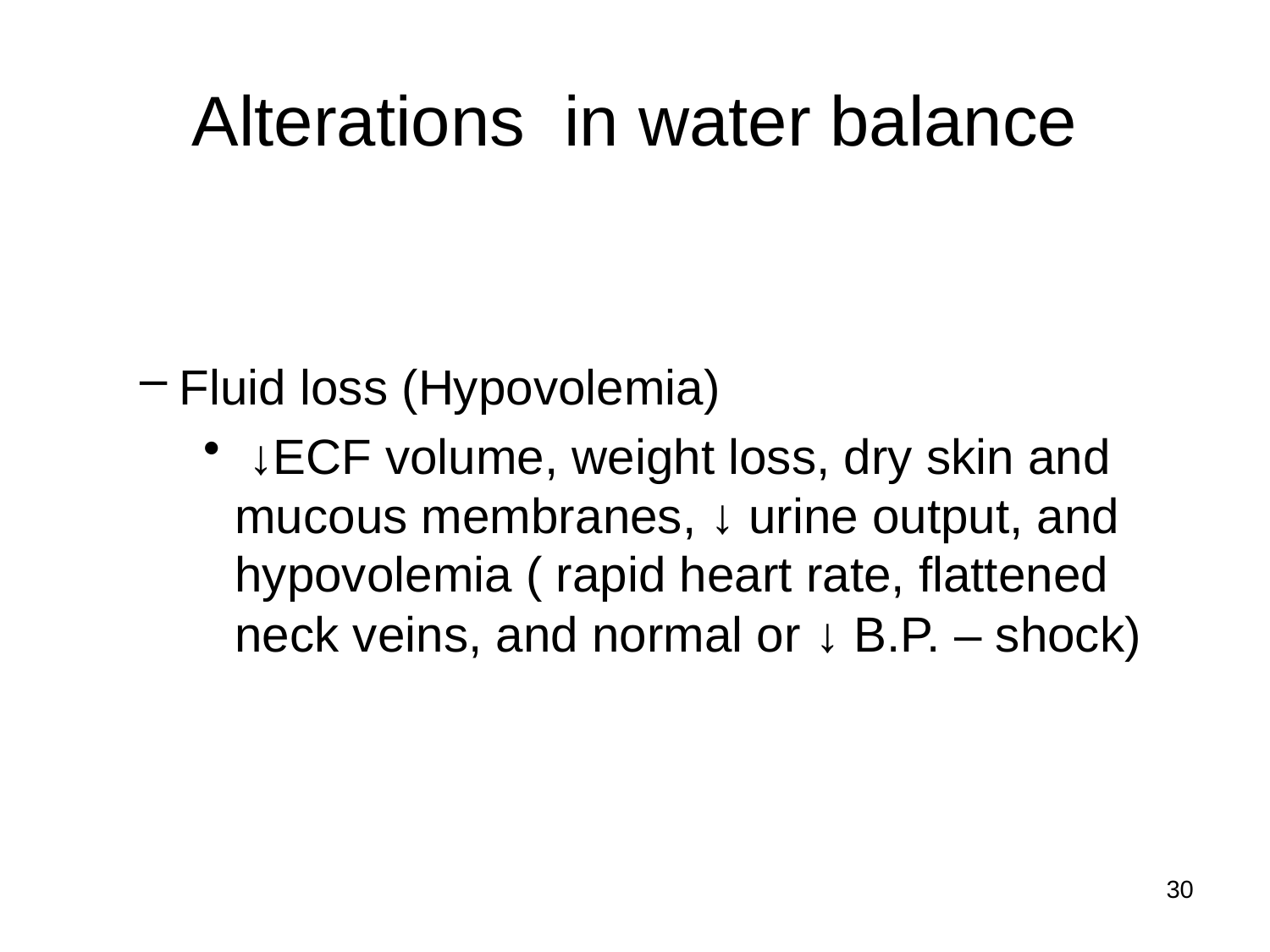

# Alterations  in water balance
Fluid loss (Hypovolemia)
 ↓ECF volume, weight loss, dry skin and mucous membranes, ↓ urine output, and hypovolemia ( rapid heart rate, flattened neck veins, and normal or ↓ B.P. – shock)
30